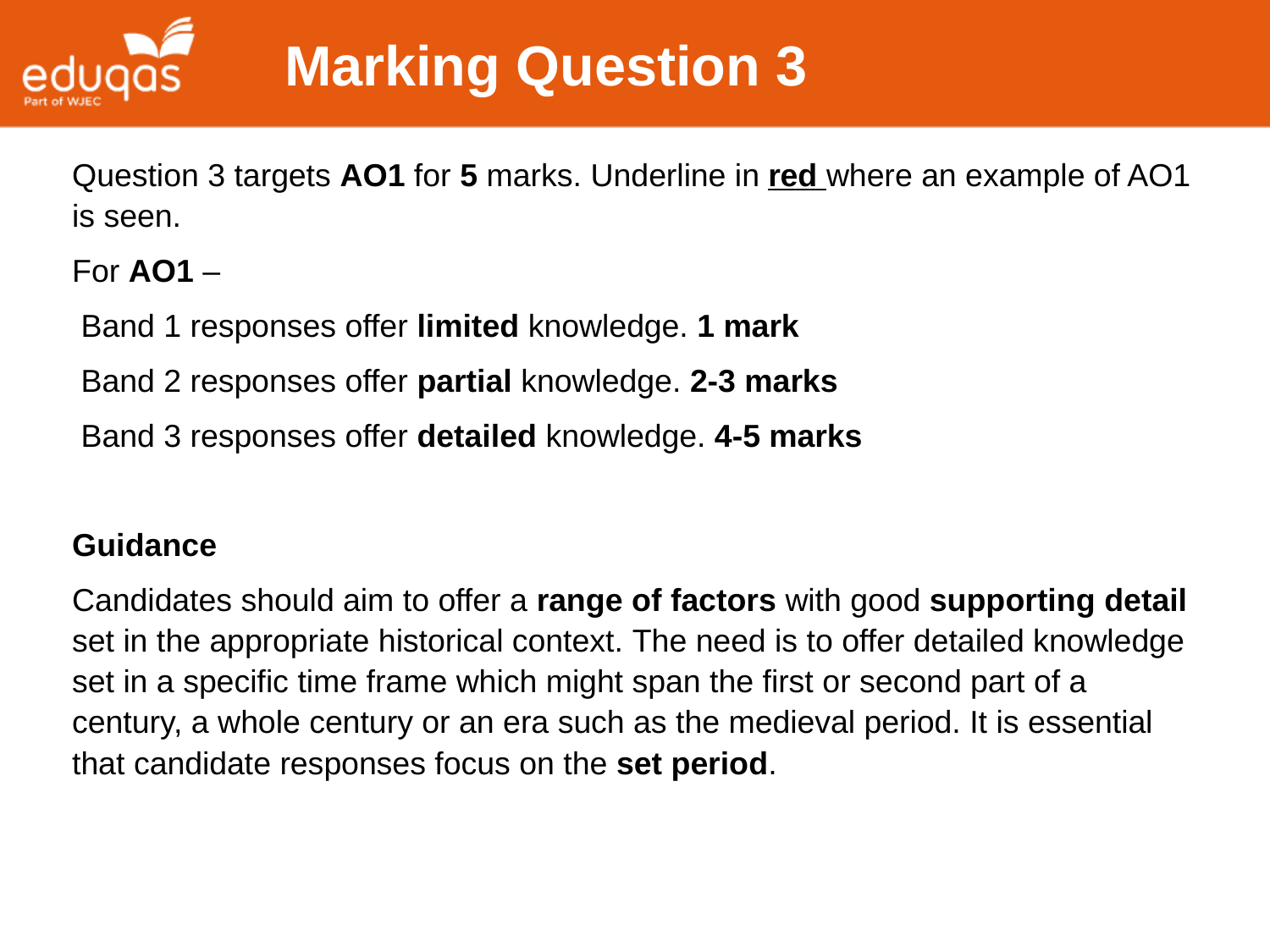

# Marking Question 3
Question 3 targets AO1 for 5 marks. Underline in red where an example of AO1 is seen.
For AO1 –
 Band 1 responses offer limited knowledge. 1 mark
 Band 2 responses offer partial knowledge. 2-3 marks
 Band 3 responses offer detailed knowledge. 4-5 marks

Guidance
Candidates should aim to offer a range of factors with good supporting detail set in the appropriate historical context. The need is to offer detailed knowledge set in a specific time frame which might span the first or second part of a century, a whole century or an era such as the medieval period. It is essential that candidate responses focus on the set period.